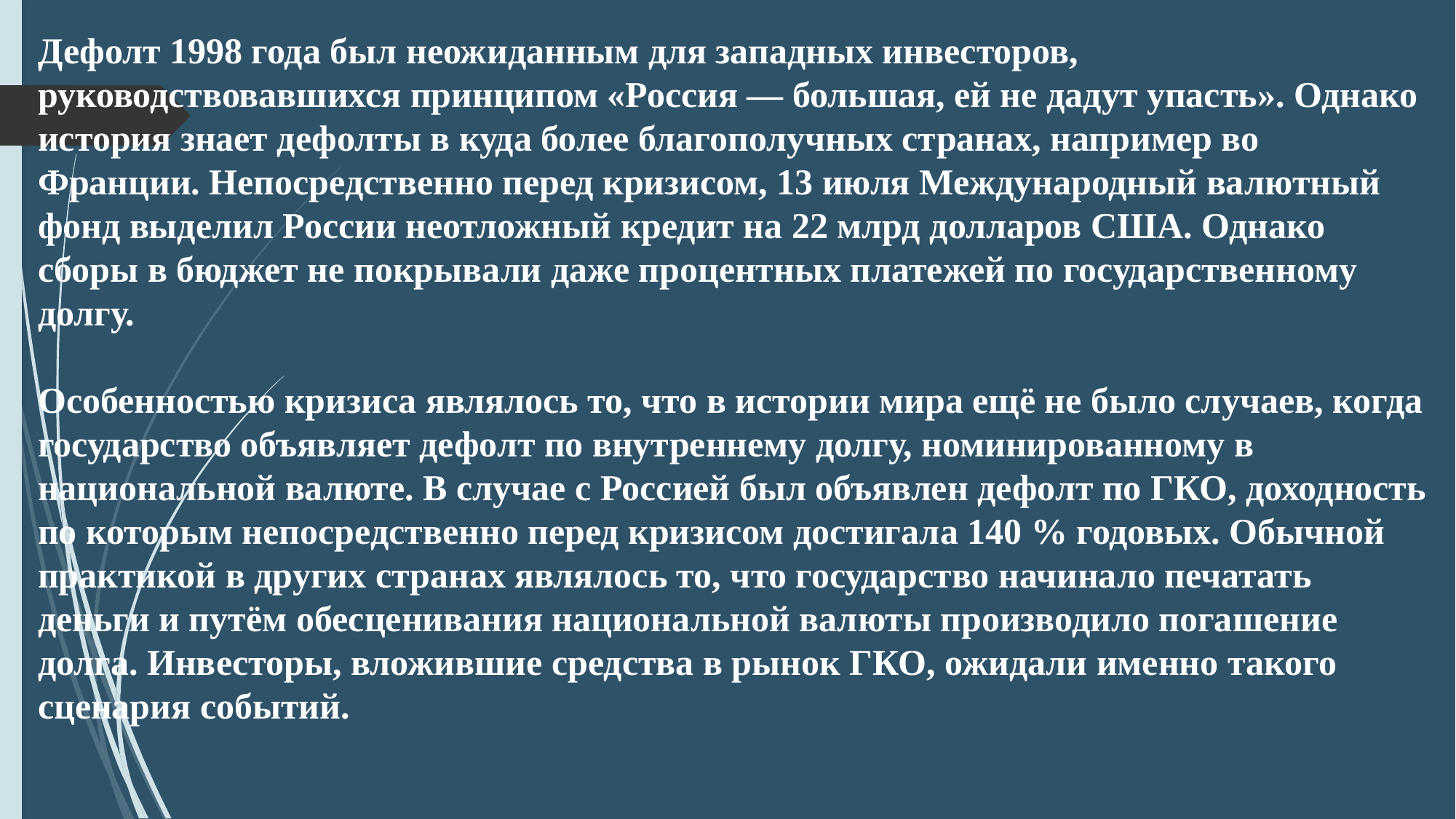

# Дефолт 1998 года был неожиданным для западных инвесторов, руководствовавшихся принципом «Россия — большая, ей не дадут упасть». Однако история знает дефолты в куда более благополучных странах, например во Франции. Непосредственно перед кризисом, 13 июля Международный валютный фонд выделил России неотложный кредит на 22 млрд долларов США. Однако сборы в бюджет не покрывали даже процентных платежей по государственному долгу. Особенностью кризиса являлось то, что в истории мира ещё не было случаев, когда государство объявляет дефолт по внутреннему долгу, номинированному в национальной валюте. В случае с Россией был объявлен дефолт по ГКО, доходность по которым непосредственно перед кризисом достигала 140 % годовых. Обычной практикой в других странах являлось то, что государство начинало печатать деньги и путём обесценивания национальной валюты производило погашение долга. Инвесторы, вложившие средства в рынок ГКО, ожидали именно такого сценария событий.